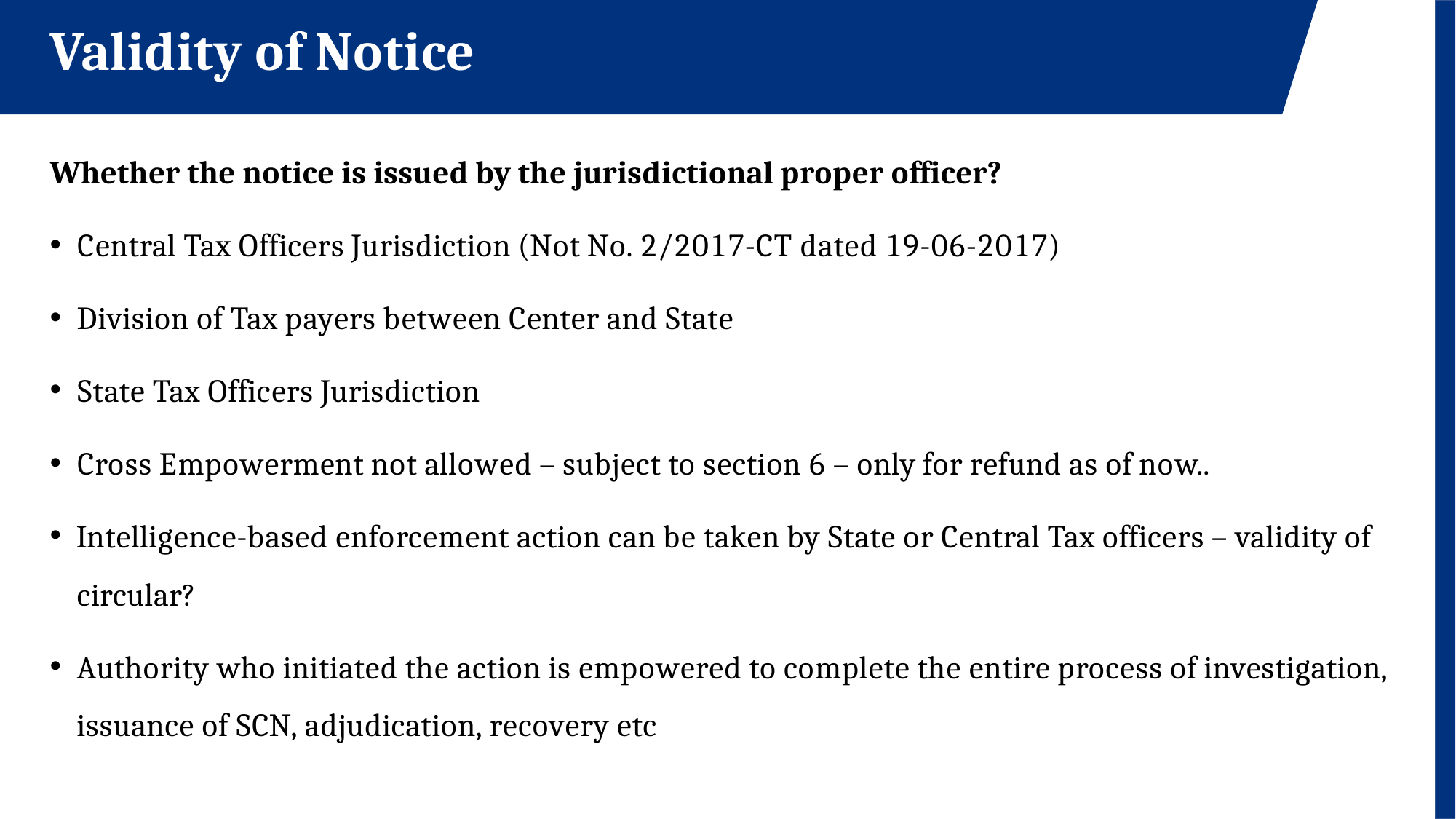

Validity of Notice
Whether the notice is issued by the jurisdictional proper officer?
Central Tax Officers Jurisdiction (Not No. 2/2017-CT dated 19-06-2017)
Division of Tax payers between Center and State
State Tax Officers Jurisdiction
Cross Empowerment not allowed – subject to section 6 – only for refund as of now..
Intelligence-based enforcement action can be taken by State or Central Tax officers – validity of circular?
Authority who initiated the action is empowered to complete the entire process of investigation, issuance of SCN, adjudication, recovery etc